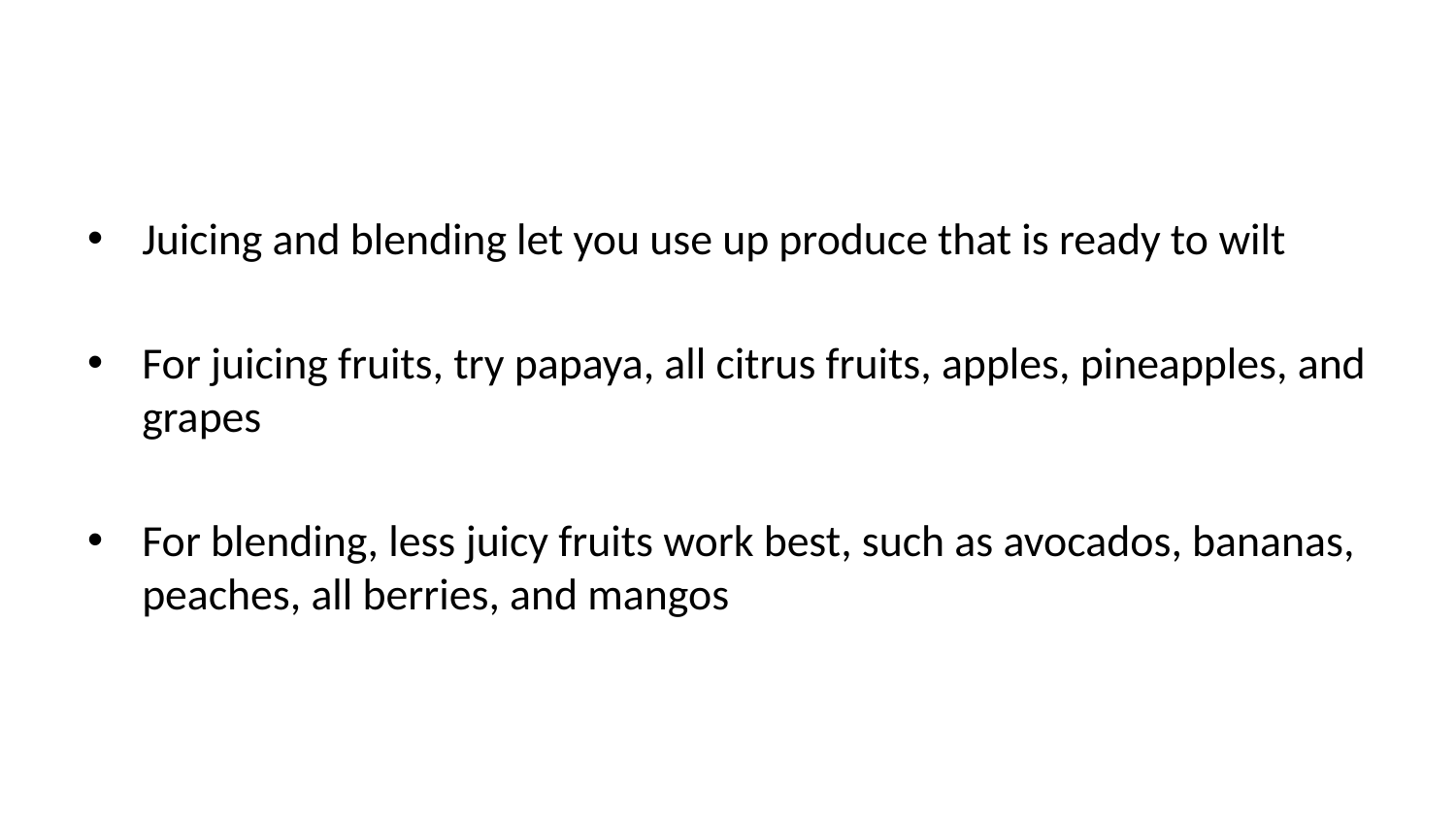

Juicing and blending let you use up produce that is ready to wilt

For juicing fruits, try papaya, all citrus fruits, apples, pineapples, and grapes

For blending, less juicy fruits work best, such as avocados, bananas, peaches, all berries, and mangos